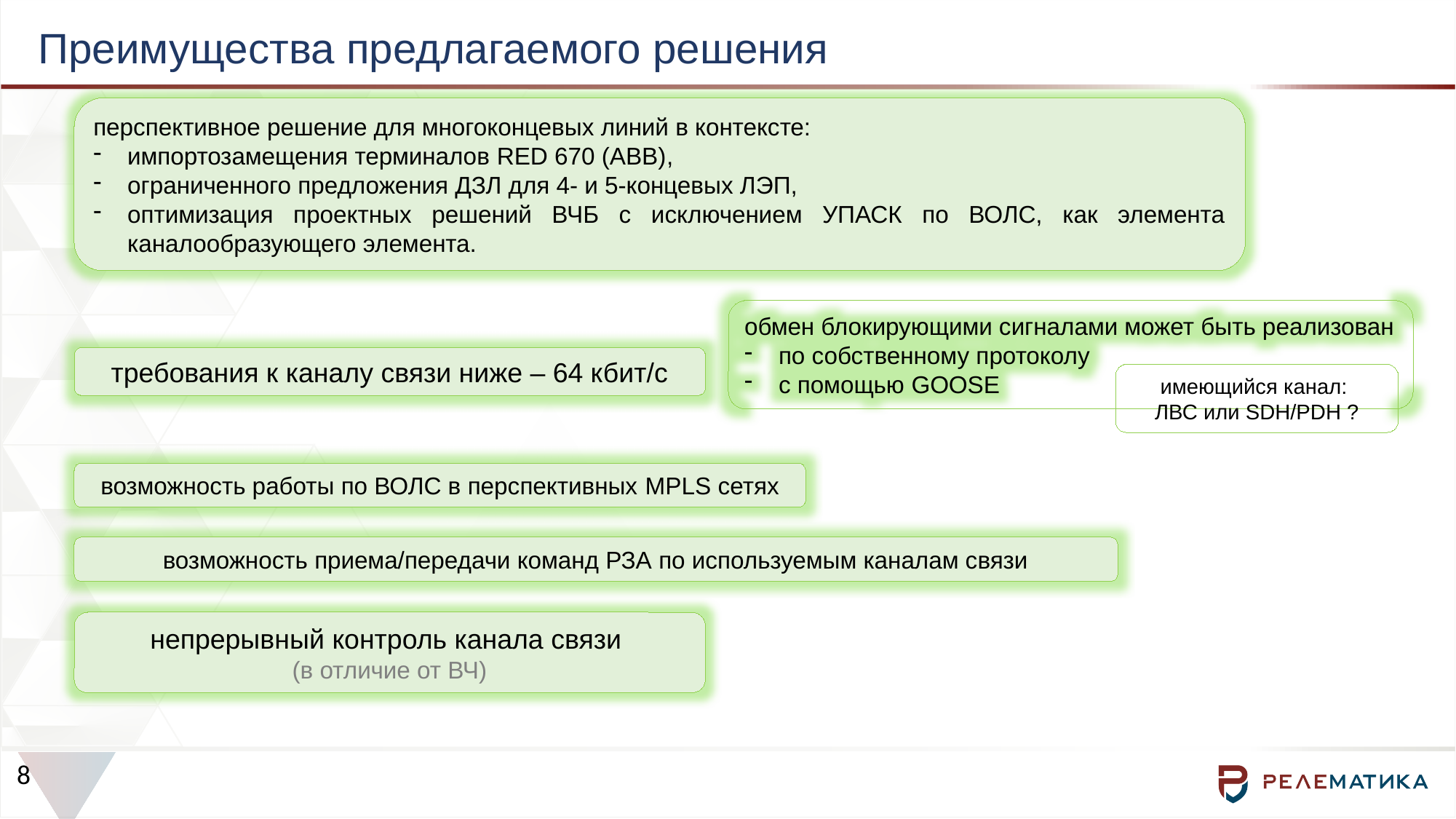

# Преимущества предлагаемого решения
перспективное решение для многоконцевых линий в контексте:
импортозамещения терминалов RED 670 (ABB),
ограниченного предложения ДЗЛ для 4- и 5-концевых ЛЭП,
оптимизация проектных решений ВЧБ с исключением УПАСК по ВОЛС, как элемента каналообразующего элемента.
обмен блокирующими сигналами может быть реализован
по собственному протоколу
с помощью GOOSE
имеющийся канал:
ЛВС или SDH/PDH ?
требования к каналу связи ниже – 64 кбит/с
возможность работы по ВОЛС в перспективных MPLS сетях
возможность приема/передачи команд РЗА по используемым каналам связи
непрерывный контроль канала связи
(в отличие от ВЧ)